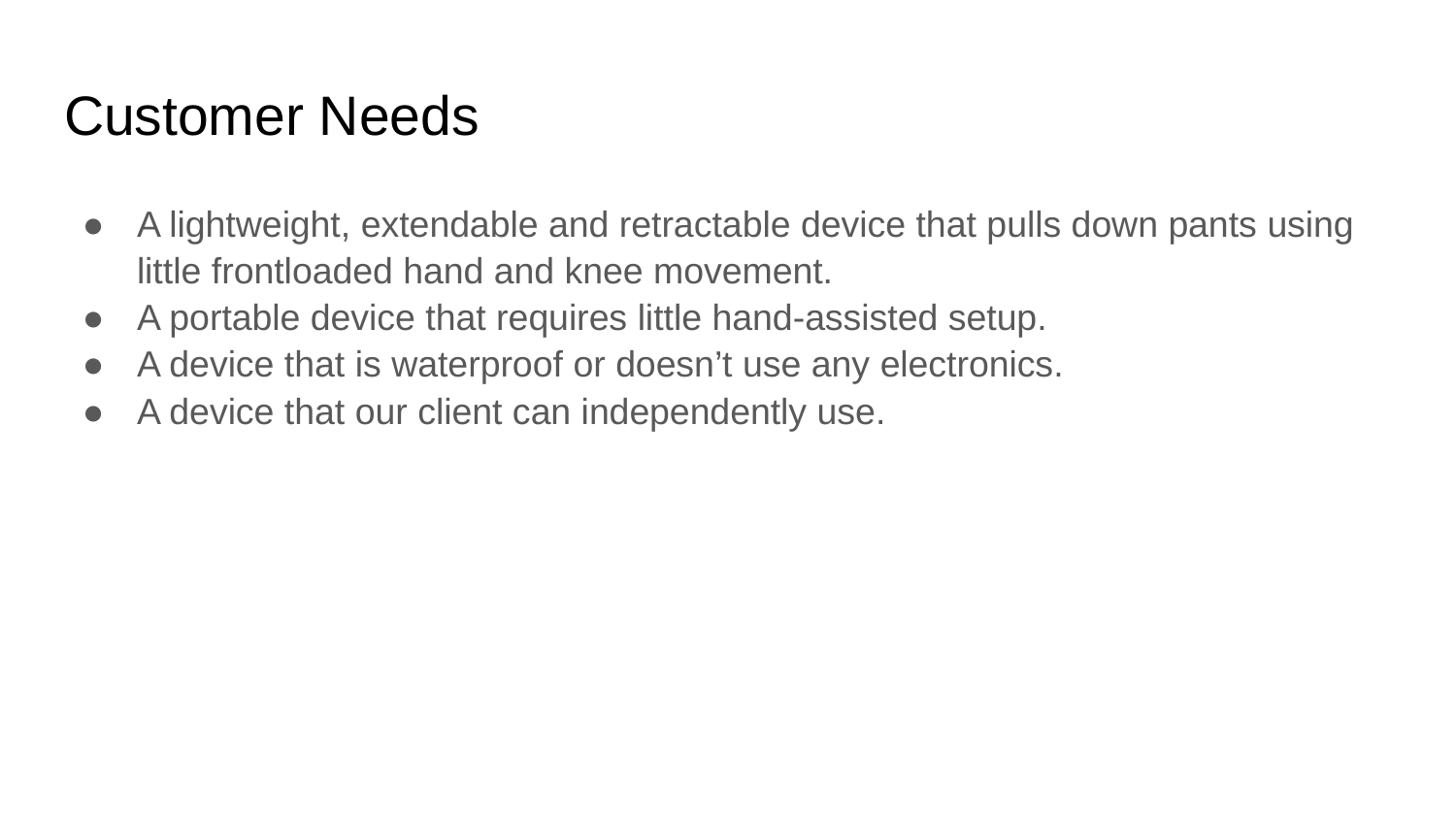

# Customer Needs
A lightweight, extendable and retractable device that pulls down pants using little frontloaded hand and knee movement.
A portable device that requires little hand-assisted setup.
A device that is waterproof or doesn’t use any electronics.
A device that our client can independently use.